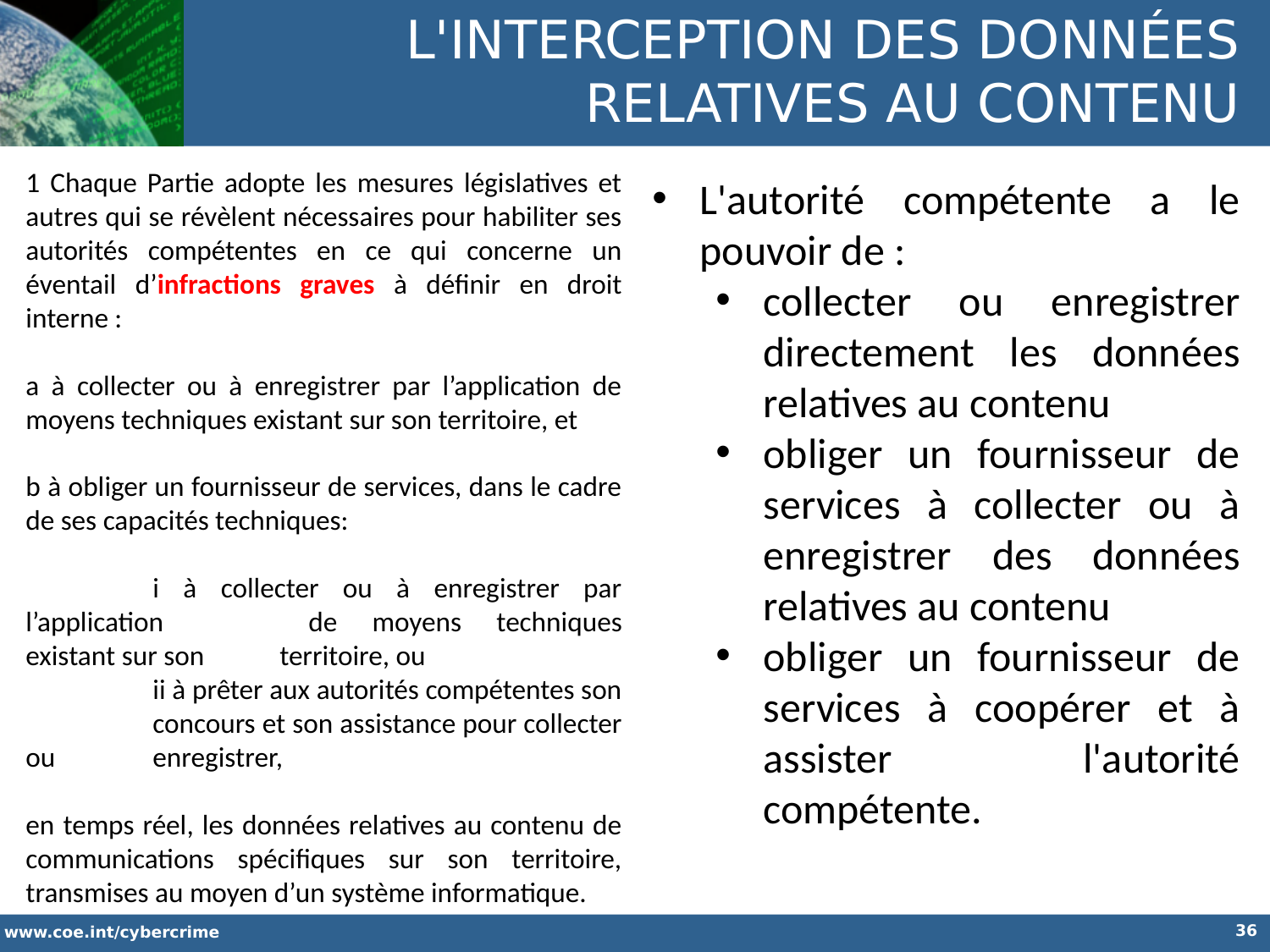

L'INTERCEPTION DES DONNÉES RELATIVES AU CONTENU
1 Chaque Partie adopte les mesures législatives et autres qui se révèlent nécessaires pour habiliter ses autorités compétentes en ce qui concerne un éventail d’infractions graves à définir en droit interne :

a à collecter ou à enregistrer par l’application de moyens techniques existant sur son territoire, et

b à obliger un fournisseur de services, dans le cadre de ses capacités techniques:

	i à collecter ou à enregistrer par l’application 	de moyens techniques existant sur son 	territoire, ou
	ii à prêter aux autorités compétentes son 	concours et son assistance pour collecter ou 	enregistrer,

en temps réel, les données relatives au contenu de communications spécifiques sur son territoire, transmises au moyen d’un système informatique.
L'autorité compétente a le pouvoir de :
collecter ou enregistrer directement les données relatives au contenu
obliger un fournisseur de services à collecter ou à enregistrer des données relatives au contenu
obliger un fournisseur de services à coopérer et à assister l'autorité compétente.